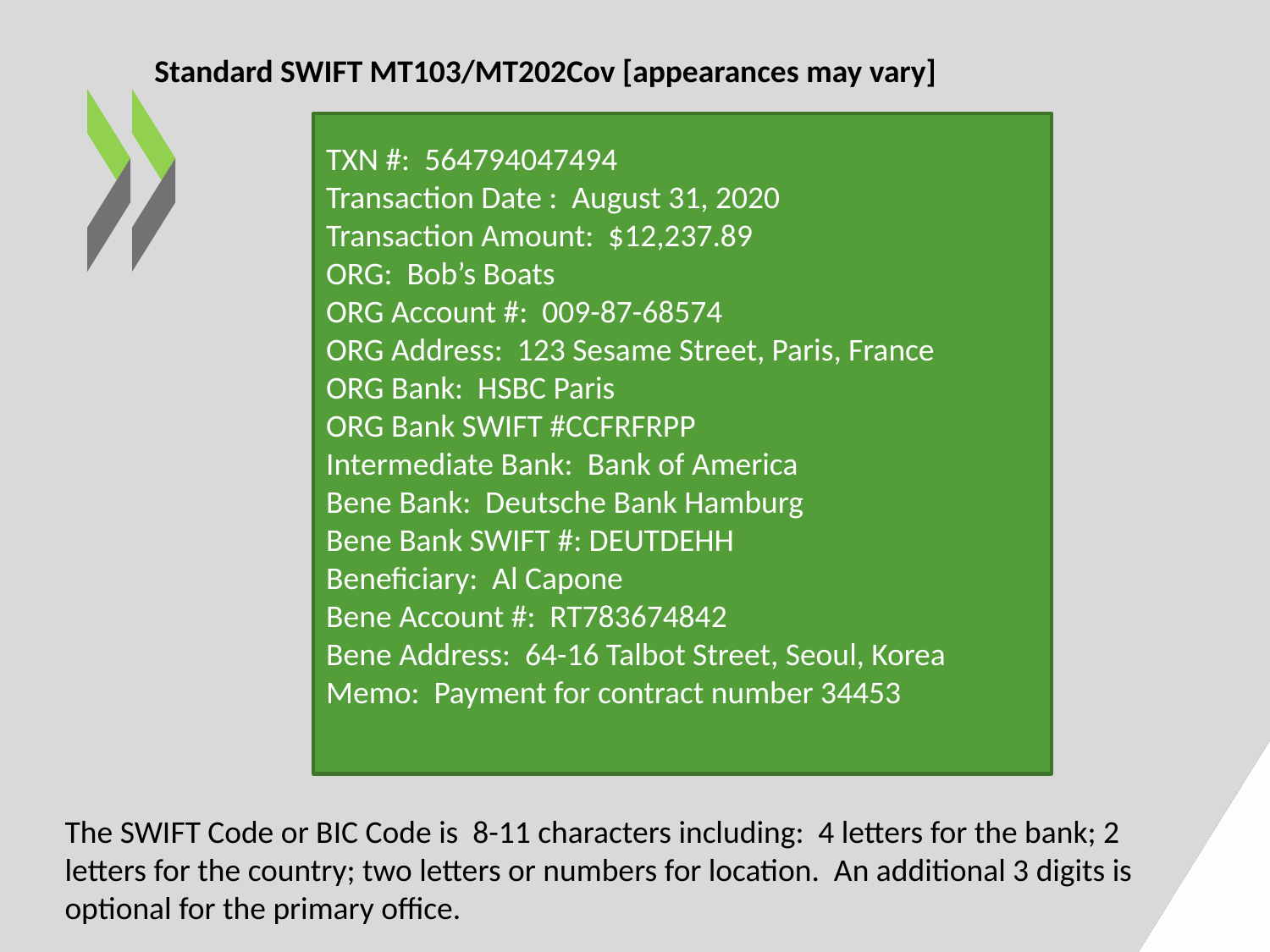

Standard SWIFT MT103/MT202Cov [appearances may vary]

TXN #:  564794047494
Transaction Date :  August 31, 2020
Transaction Amount:  $12,237.89
ORG:  Bob’s Boats
ORG Account #:  009-87-68574
ORG Address:  123 Sesame Street, Paris, France
ORG Bank:  HSBC Paris
ORG Bank SWIFT #CCFRFRPP
Intermediate Bank:  Bank of America
Bene Bank:  Deutsche Bank Hamburg
Bene Bank SWIFT #: DEUTDEHH
Beneficiary:  Al Capone
Bene Account #:  RT783674842
Bene Address:  64-16 Talbot Street, Seoul, Korea
Memo:  Payment for contract number 34453

The SWIFT Code or BIC Code is  8-11 characters including:  4 letters for the bank; 2 letters for the country; two letters or numbers for location.  An additional 3 digits is optional for the primary office.
28
28
28
28
28